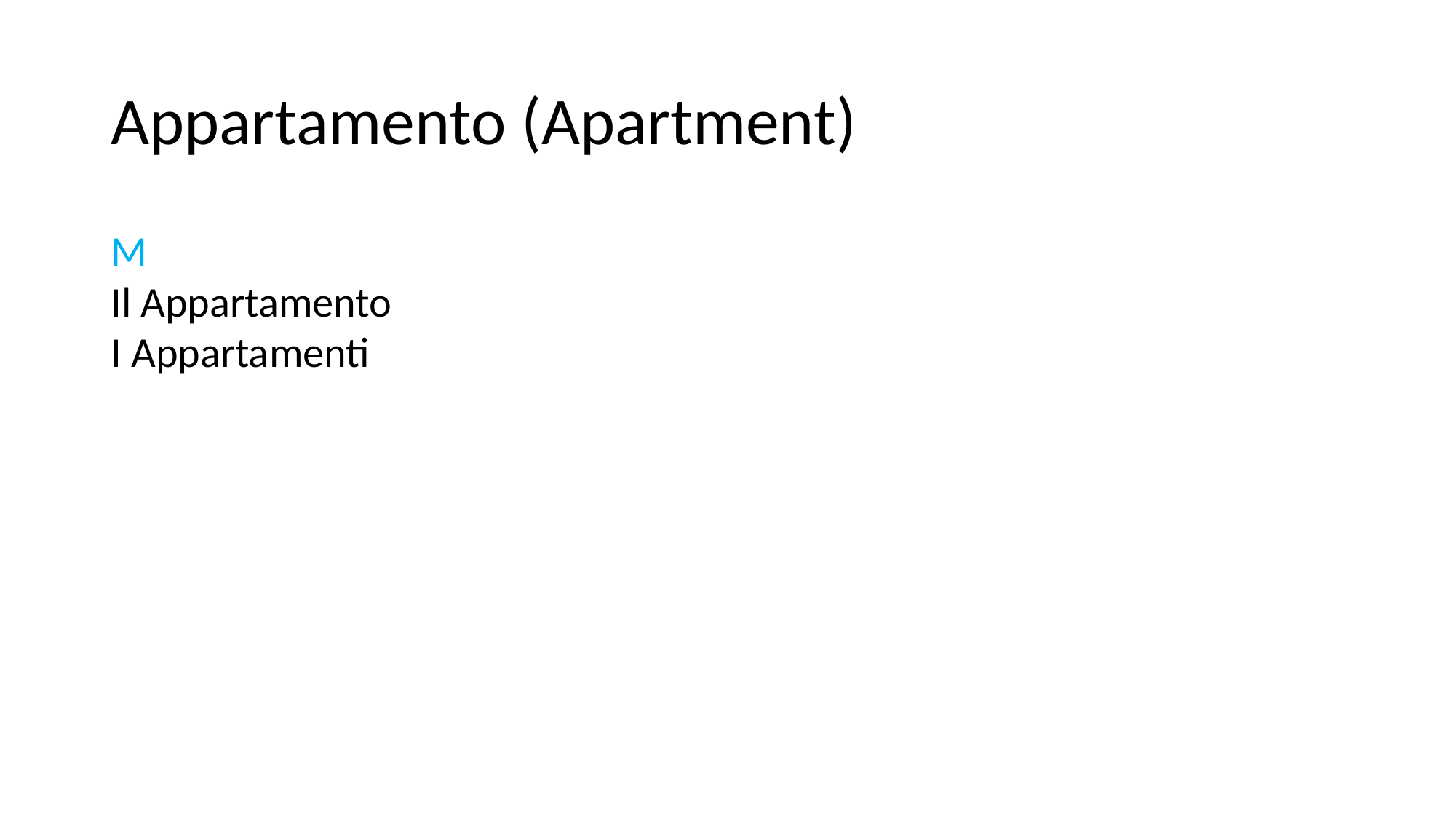

# Appartamento (Apartment)
M
Il Appartamento
I Appartamenti